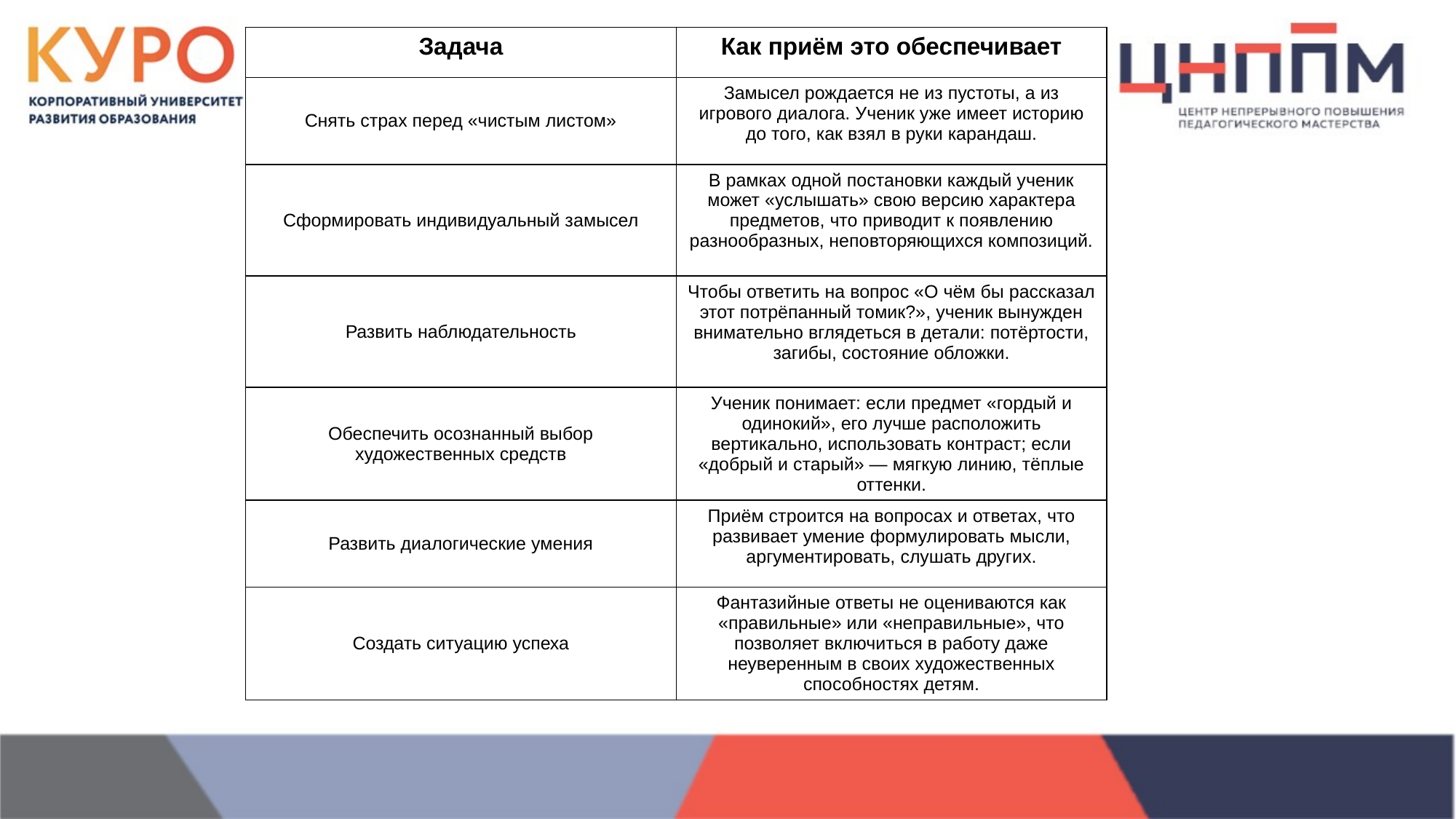

#
| Задача | Как приём это обеспечивает |
| --- | --- |
| Снять страх перед «чистым листом» | Замысел рождается не из пустоты, а из игрового диалога. Ученик уже имеет историю до того, как взял в руки карандаш. |
| Сформировать индивидуальный замысел | В рамках одной постановки каждый ученик может «услышать» свою версию характера предметов, что приводит к появлению разнообразных, неповторяющихся композиций. |
| Развить наблюдательность | Чтобы ответить на вопрос «О чём бы рассказал этот потрёпанный томик?», ученик вынужден внимательно вглядеться в детали: потёртости, загибы, состояние обложки. |
| Обеспечить осознанный выбор художественных средств | Ученик понимает: если предмет «гордый и одинокий», его лучше расположить вертикально, использовать контраст; если «добрый и старый» — мягкую линию, тёплые оттенки. |
| Развить диалогические умения | Приём строится на вопросах и ответах, что развивает умение формулировать мысли, аргументировать, слушать других. |
| Создать ситуацию успеха | Фантазийные ответы не оцениваются как «правильные» или «неправильные», что позволяет включиться в работу даже неуверенным в своих художественных способностях детям. |